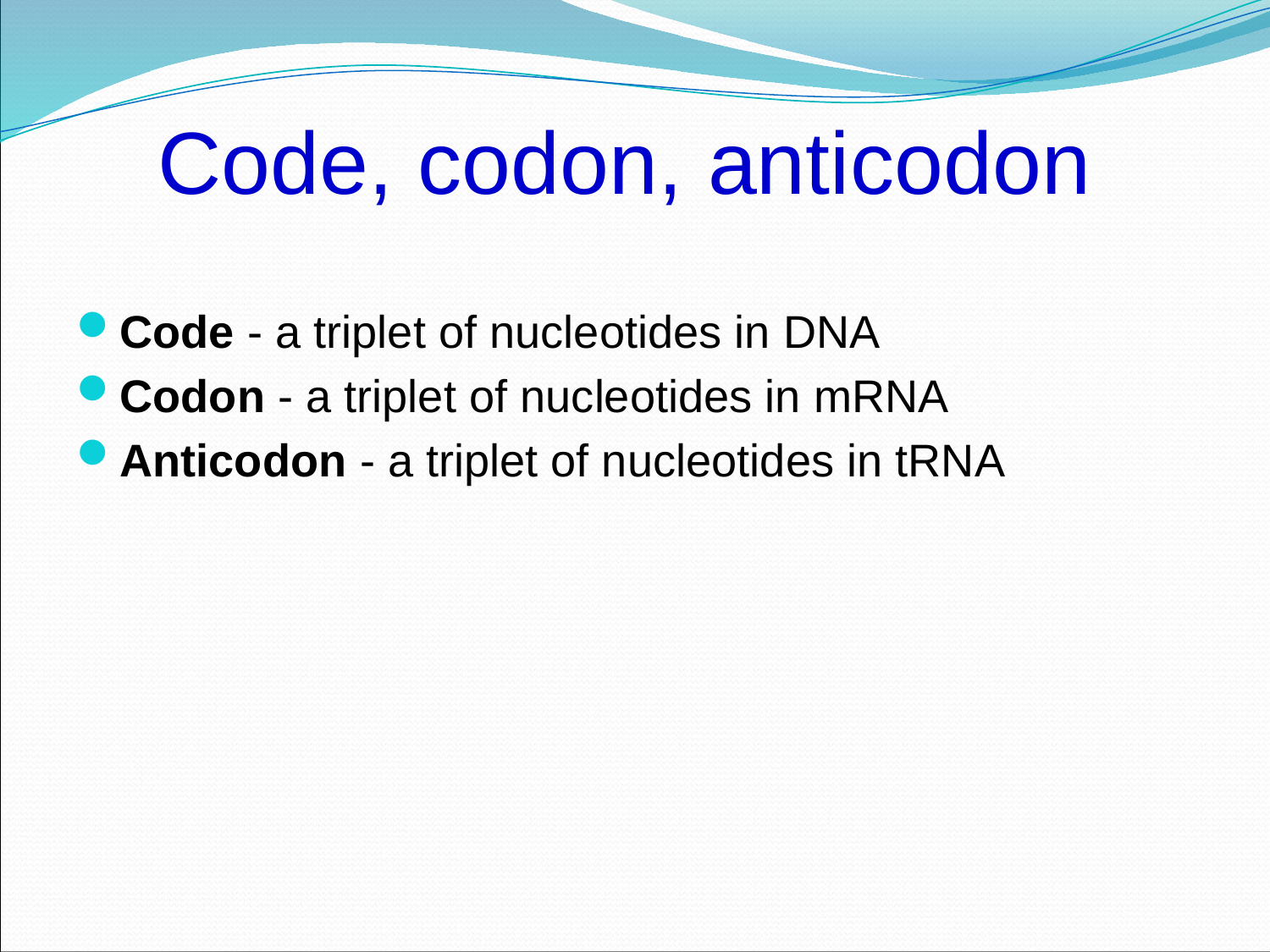

# Code, codon, anticodon
Code - a triplet of nucleotides in DNA
Codon - a triplet of nucleotides in mRNA
Anticodon - a triplet of nucleotides in tRNA